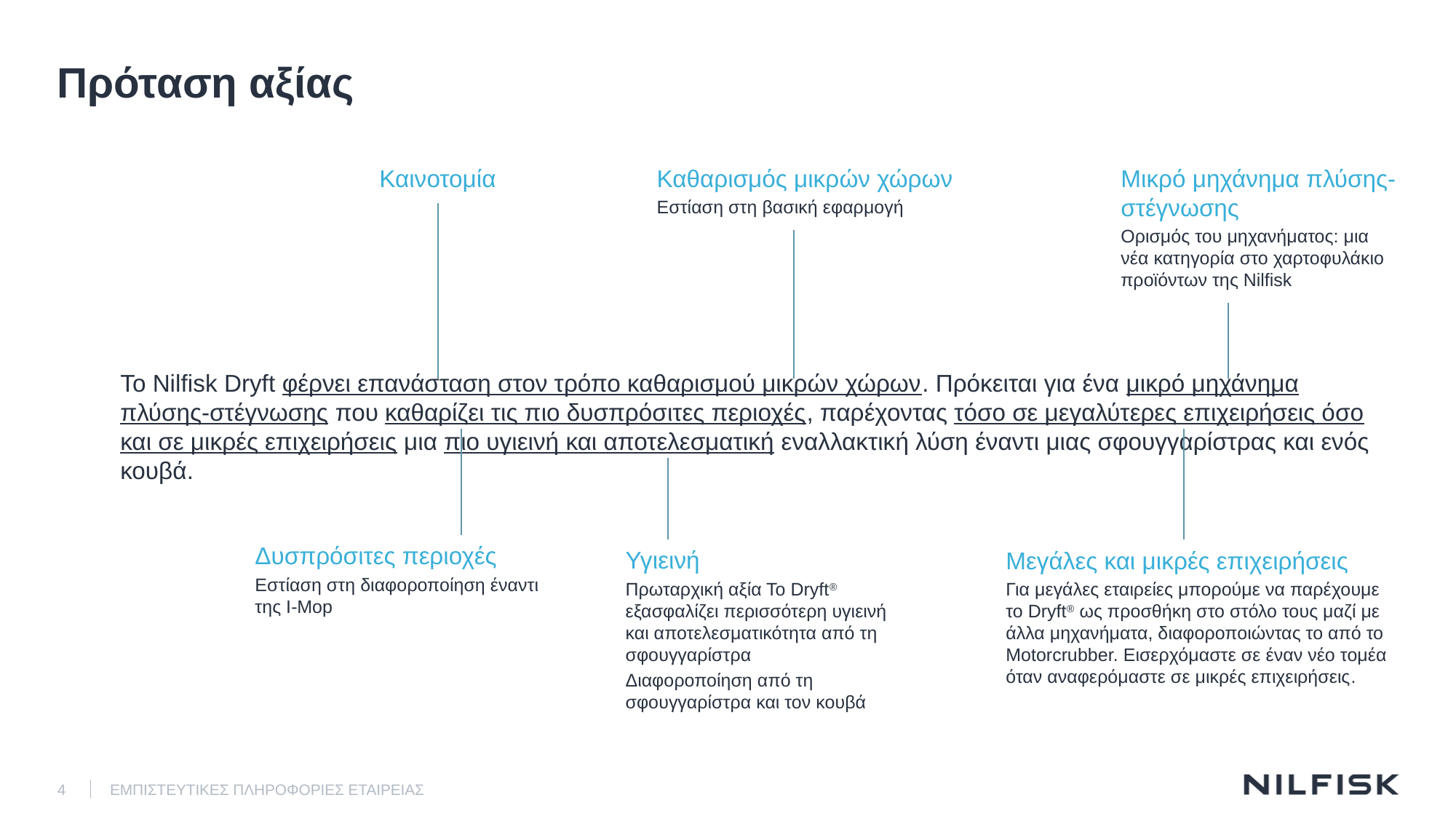

# Πρόταση αξίας

Καινοτομία
Καθαρισμός μικρών χώρων
Εστίαση στη βασική εφαρμογή
Μικρό μηχάνημα πλύσης-στέγνωσης
Ορισμός του μηχανήματος: μια νέα κατηγορία στο χαρτοφυλάκιο προϊόντων της Nilfisk

Το Nilfisk Dryft φέρνει επανάσταση στον τρόπο καθαρισμού μικρών χώρων. Πρόκειται για ένα μικρό μηχάνημα πλύσης-στέγνωσης που καθαρίζει τις πιο δυσπρόσιτες περιοχές, παρέχοντας τόσο σε μεγαλύτερες επιχειρήσεις όσο και σε μικρές επιχειρήσεις μια πιο υγιεινή και αποτελεσματική εναλλακτική λύση έναντι μιας σφουγγαρίστρας και ενός κουβά.

Δυσπρόσιτες περιοχές
Εστίαση στη διαφοροποίηση έναντι της I-Mop
Υγιεινή
Πρωταρχική αξία Το Dryft® εξασφαλίζει περισσότερη υγιεινή και αποτελεσματικότητα από τη σφουγγαρίστρα
Διαφοροποίηση από τη σφουγγαρίστρα και τον κουβά
Μεγάλες και μικρές επιχειρήσεις
Για μεγάλες εταιρείες μπορούμε να παρέχουμε το Dryft® ως προσθήκη στο στόλο τους μαζί με άλλα μηχανήματα, διαφοροποιώντας το από το Motorcrubber. Εισερχόμαστε σε έναν νέο τομέα όταν αναφερόμαστε σε μικρές επιχειρήσεις.
ΕΜΠΙΣΤΕΥΤΙΚΕΣ ΠΛΗΡΟΦΟΡΙΕΣ ΕΤΑΙΡΕΙΑΣ
4